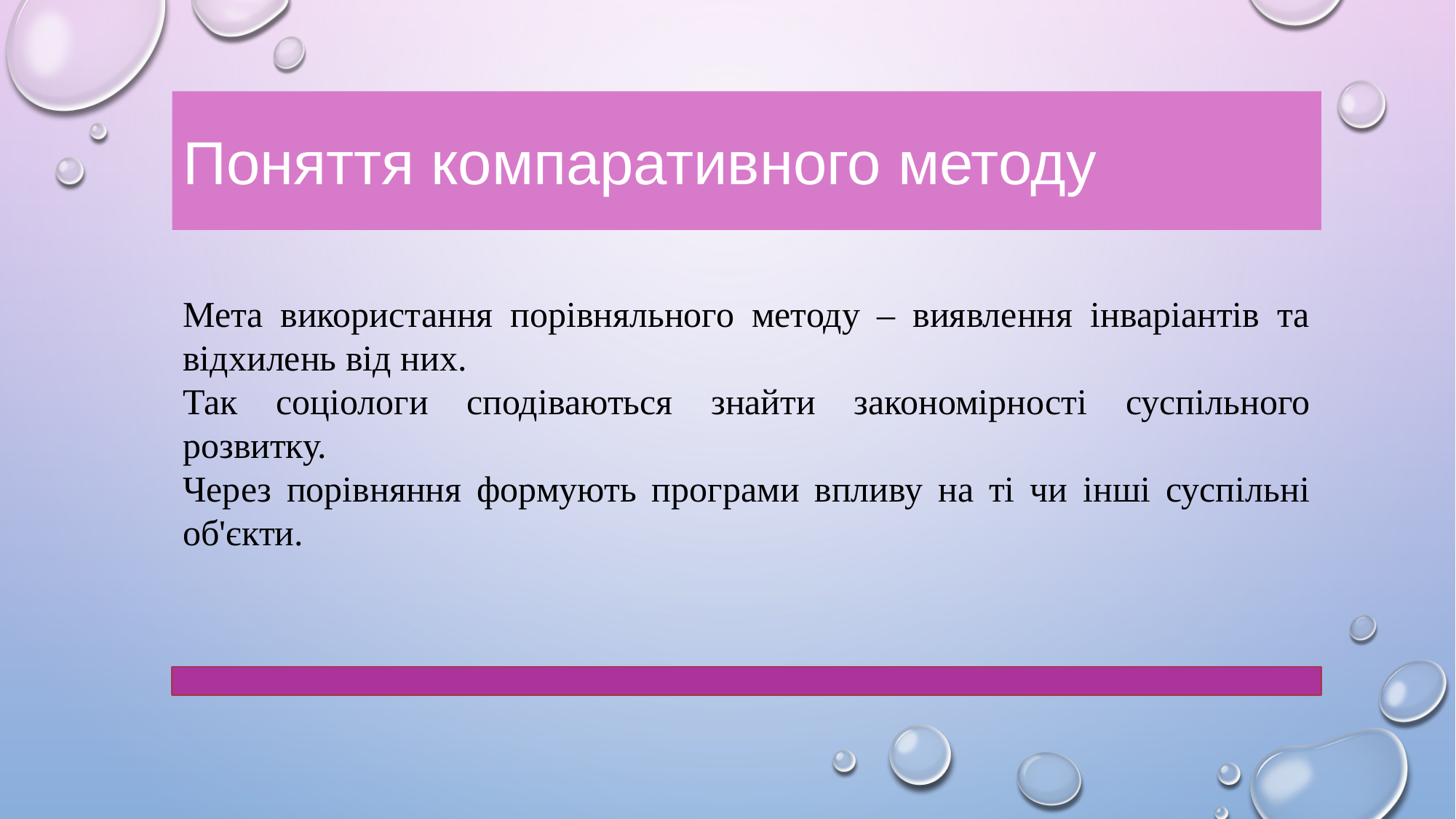

Поняття компаративного методу
Мета використання порівняльного методу – виявлення інваріантів та відхилень від них.
Так соціологи сподіваються знайти закономірності суспільного розвитку.
Через порівняння формують програми впливу на ті чи інші суспільні об'єкти.